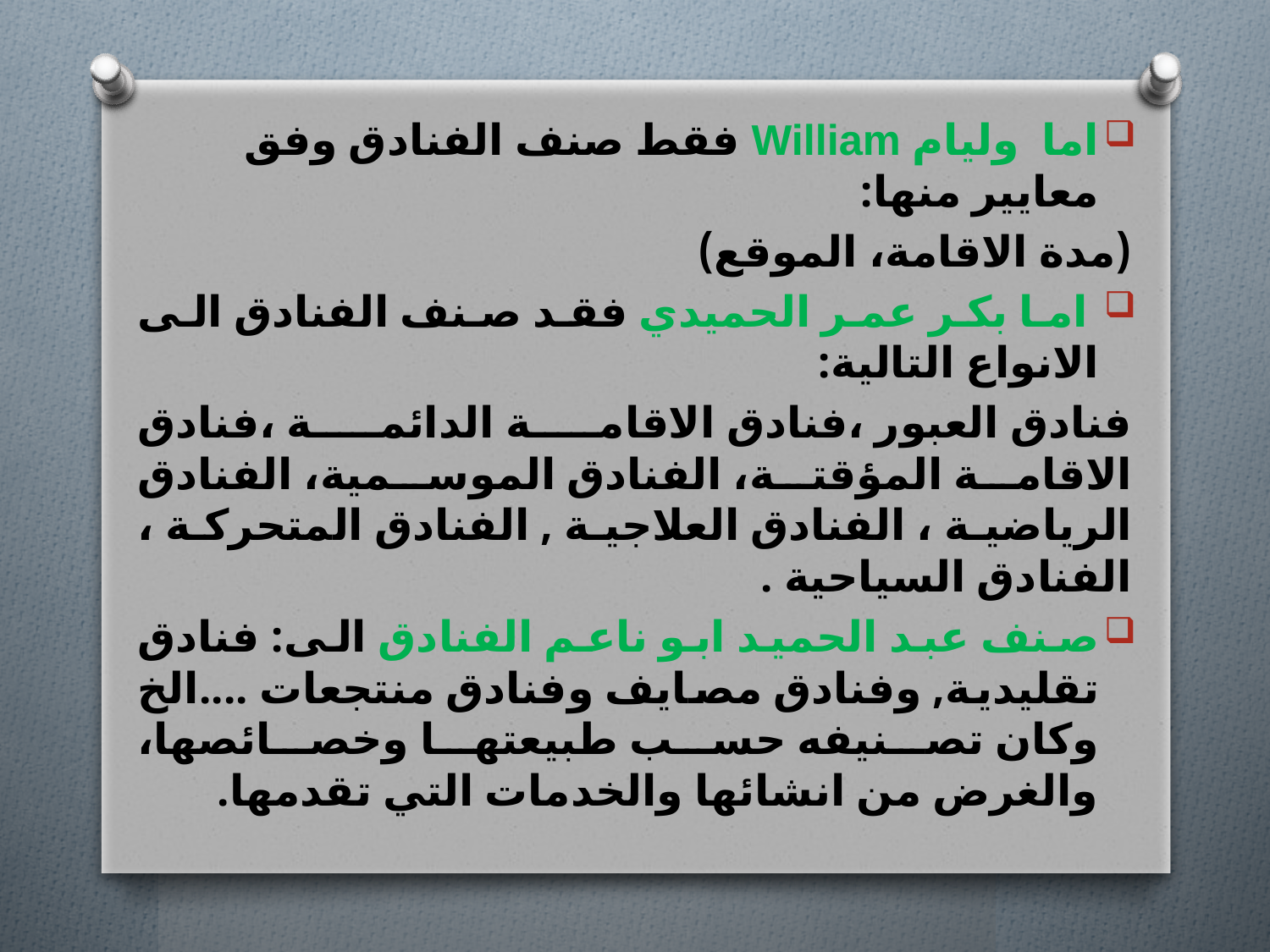

اما  وليام William فقط صنف الفنادق وفق معايير منها:
(مدة الاقامة، الموقع)
 اما بكر عمر الحميدي فقد صنف الفنادق الى الانواع التالية:
فنادق العبور ،فنادق الاقامة الدائمة ،فنادق الاقامة المؤقتة، الفنادق الموسمية، الفنادق الرياضية ، الفنادق العلاجية , الفنادق المتحركة ، الفنادق السياحية .
صنف عبد الحميد ابو ناعم الفنادق الى: فنادق تقليدية, وفنادق مصايف وفنادق منتجعات ....الخ وكان تصنيفه حسب طبيعتها وخصائصها، والغرض من انشائها والخدمات التي تقدمها.